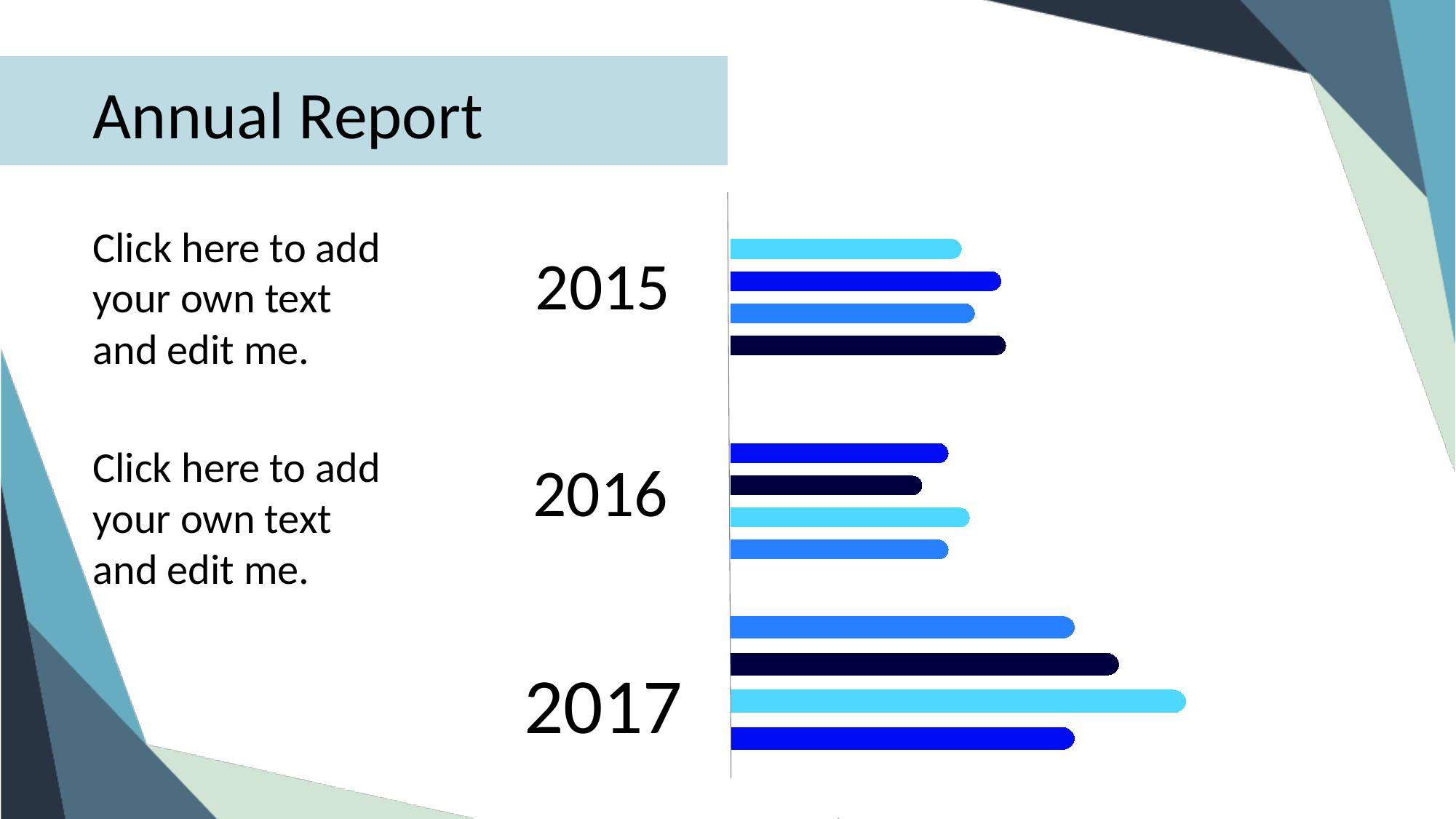

# Annual Report

2015
Click here to add your own text and edit me.

2016
Click here to add your own text and edit me.

2017